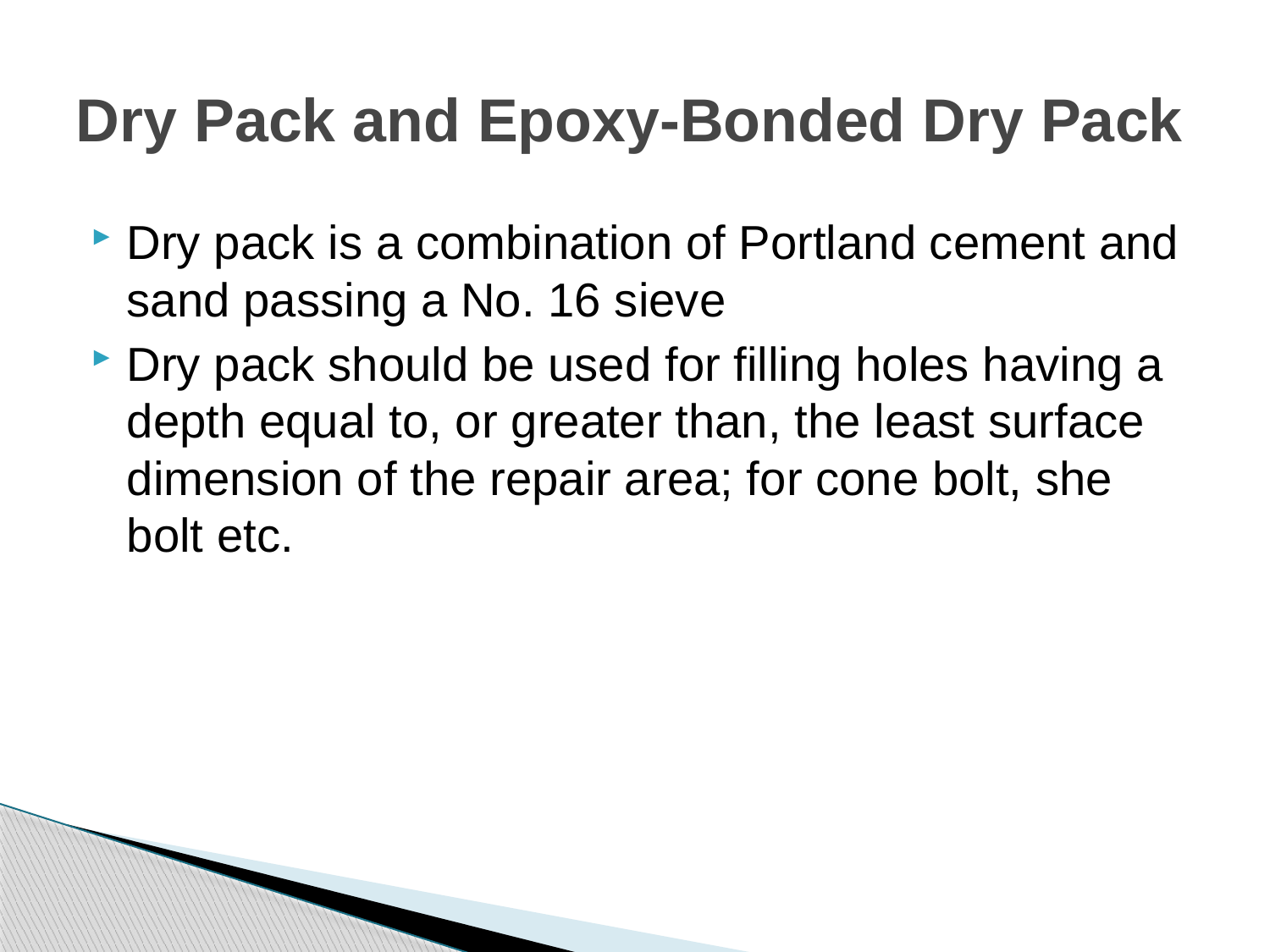

# Dry Pack and Epoxy-Bonded Dry Pack
Dry pack is a combination of Portland cement and sand passing a No. 16 sieve
Dry pack should be used for filling holes having a depth equal to, or greater than, the least surface dimension of the repair area; for cone bolt, she bolt etc.